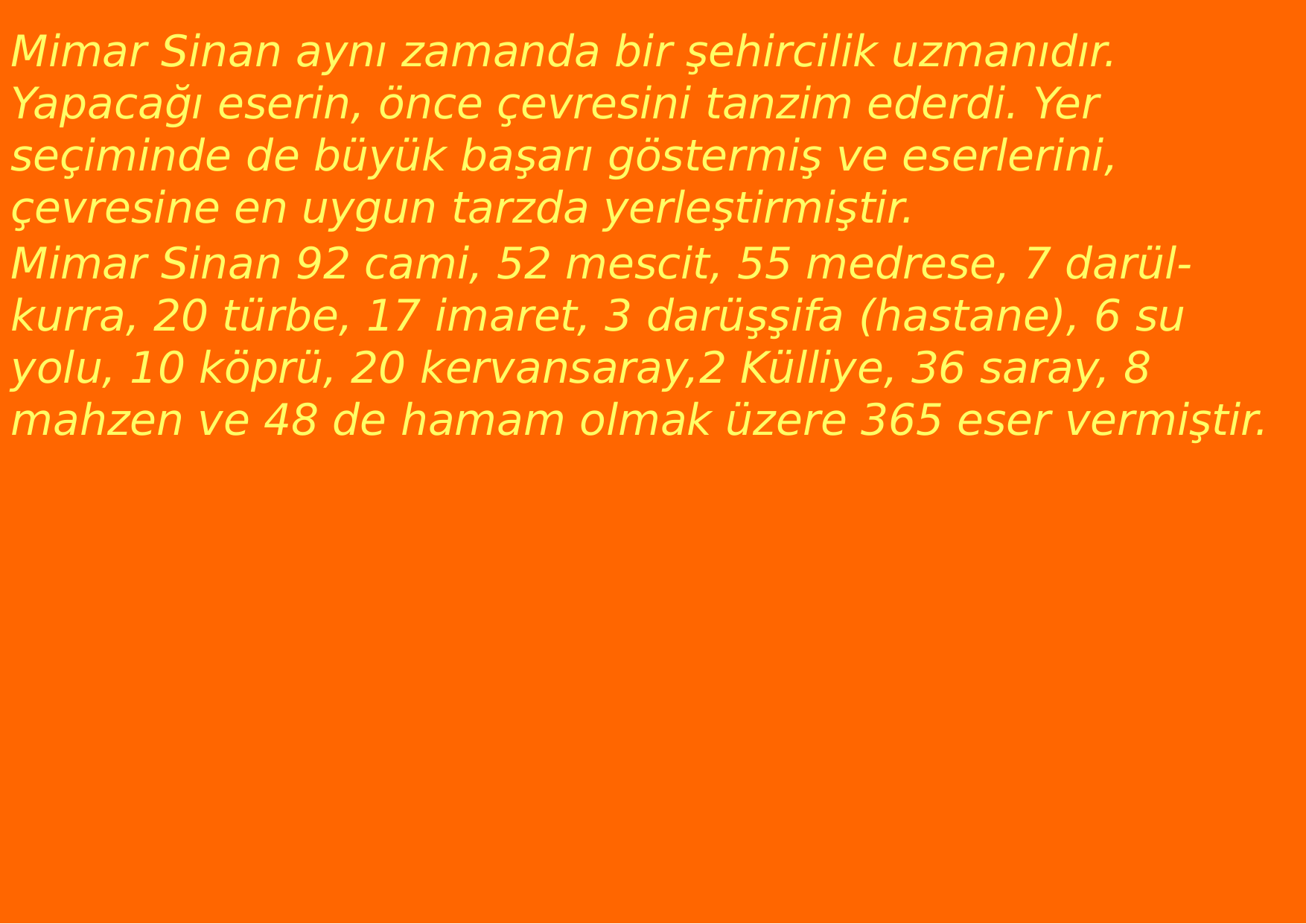

Mimar Sinan aynı zamanda bir şehircilik uzmanıdır. Yapacağı eserin, önce çevresini tanzim ederdi. Yer seçiminde de büyük başarı göstermiş ve eserlerini, çevresine en uygun tarzda yerleştirmiştir.
Mimar Sinan 92 cami, 52 mescit, 55 medrese, 7 darül-kurra, 20 türbe, 17 imaret, 3 darüşşifa (hastane), 6 su yolu, 10 köprü, 20 kervansaray,2 Külliye, 36 saray, 8 mahzen ve 48 de hamam olmak üzere 365 eser vermiştir.